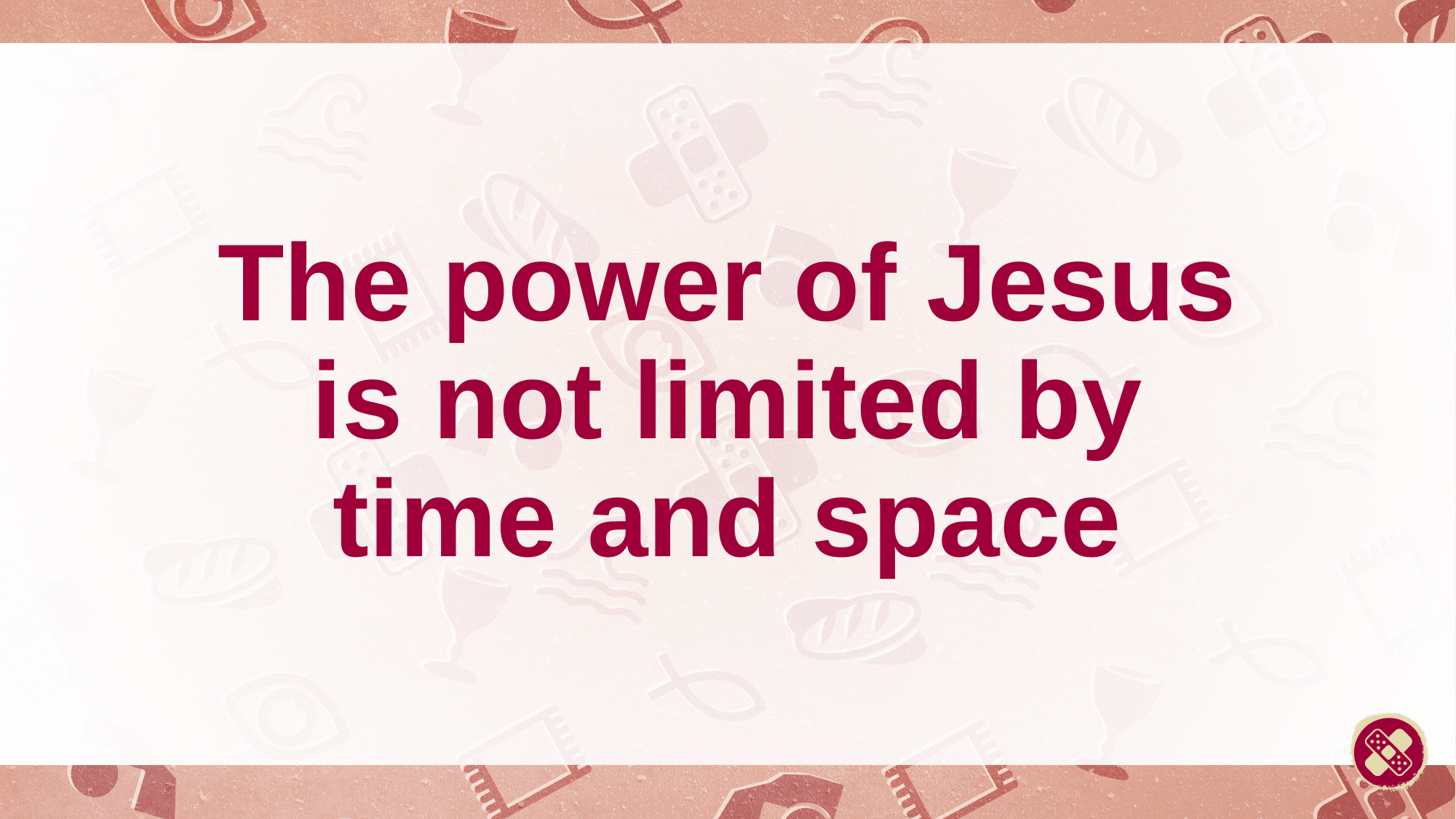

# The power of Jesus is not limited by time and space